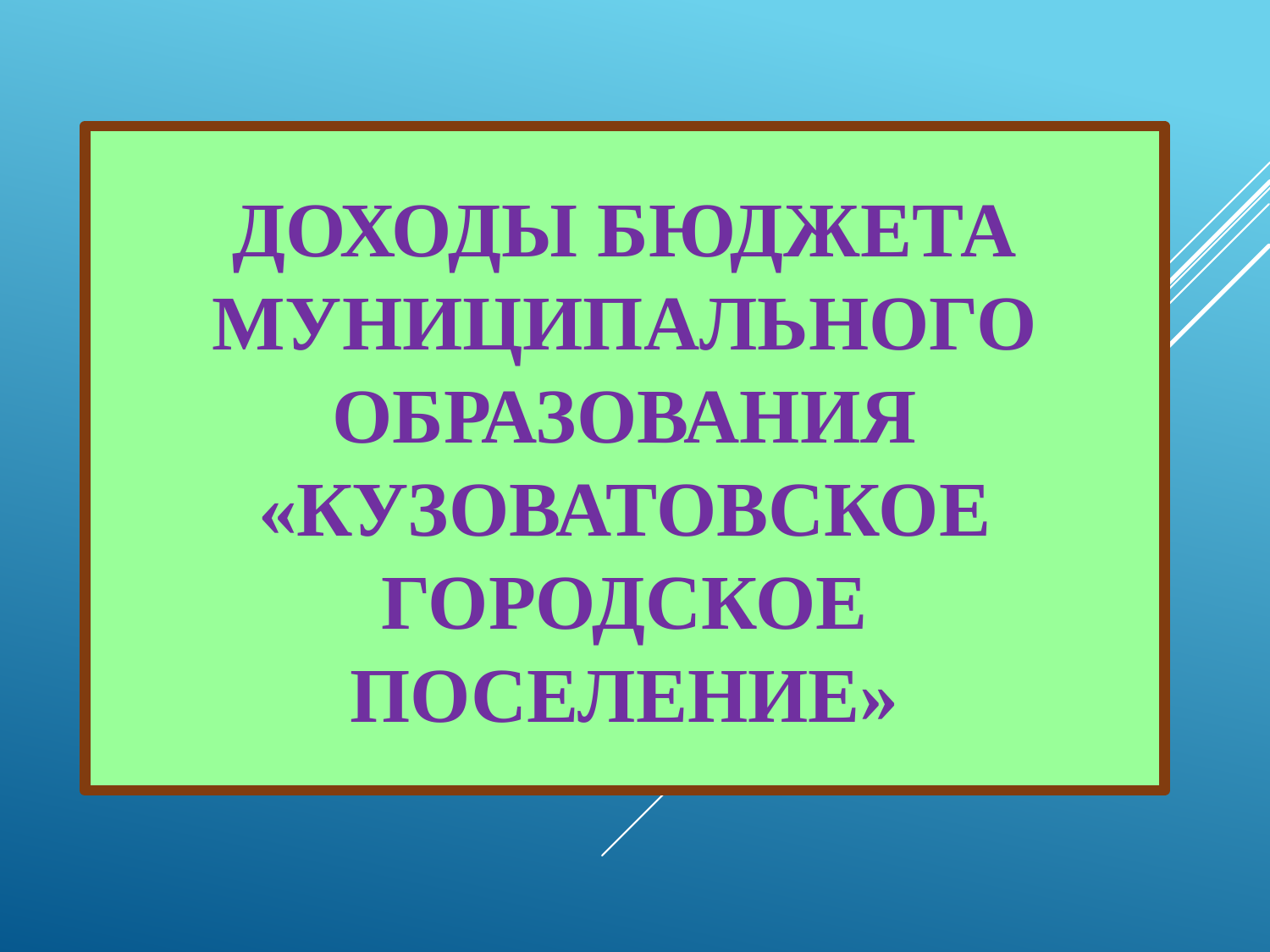

# Доходы бюджета муниципального образования «Кузоватовское городское поселение»